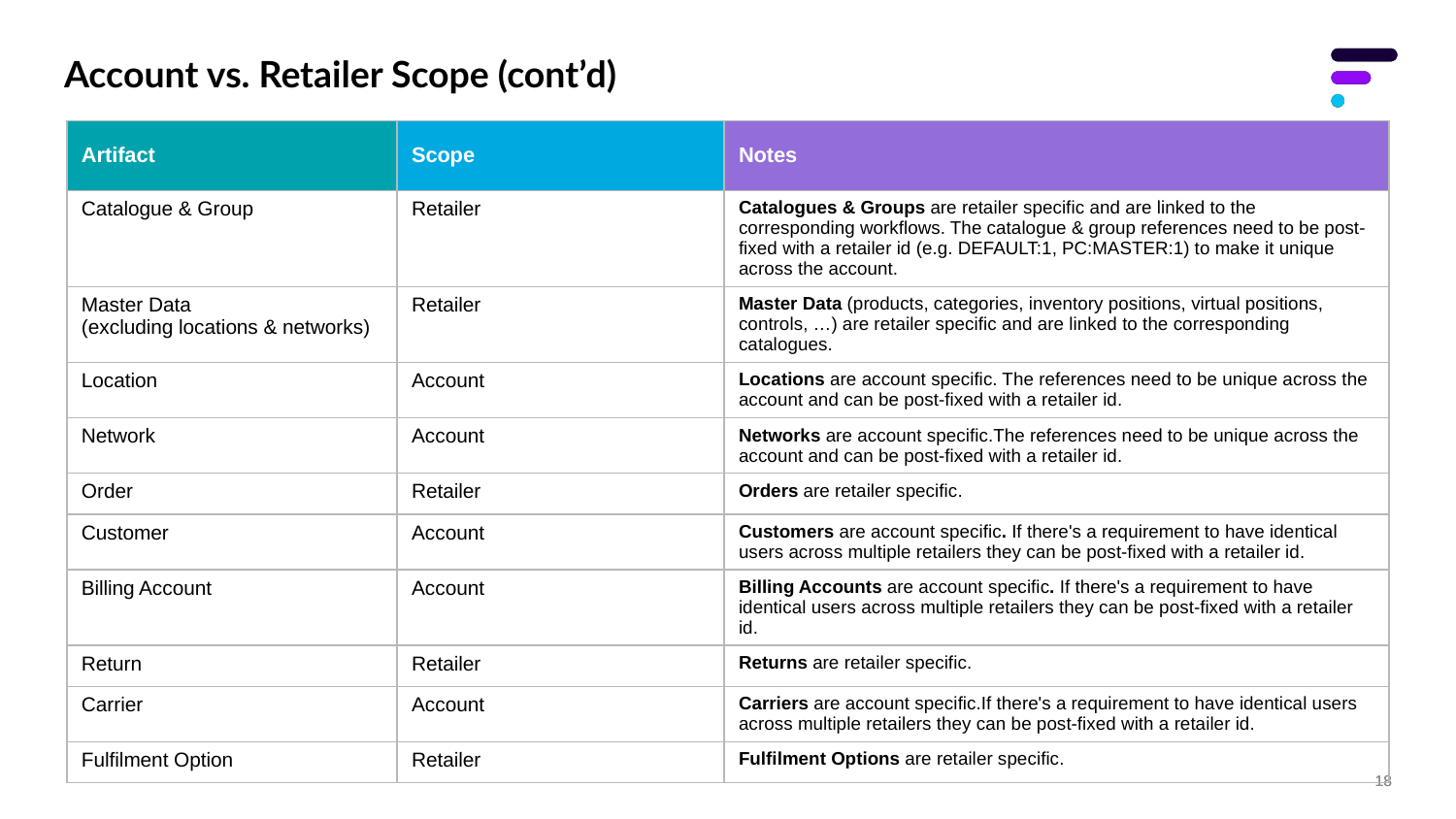

# Account vs. Retailer Scope (cont’d)
| Artifact | Scope | Notes |
| --- | --- | --- |
| Catalogue & Group | Retailer | Catalogues & Groups are retailer specific and are linked to the corresponding workflows. The catalogue & group references need to be post-fixed with a retailer id (e.g. DEFAULT:1, PC:MASTER:1) to make it unique across the account. |
| Master Data (excluding locations & networks) | Retailer | Master Data (products, categories, inventory positions, virtual positions, controls, …) are retailer specific and are linked to the corresponding catalogues. |
| Location | Account | Locations are account specific. The references need to be unique across the account and can be post-fixed with a retailer id. |
| Network | Account | Networks are account specific.The references need to be unique across the account and can be post-fixed with a retailer id. |
| Order | Retailer | Orders are retailer specific. |
| Customer | Account | Customers are account specific. If there's a requirement to have identical users across multiple retailers they can be post-fixed with a retailer id. |
| Billing Account | Account | Billing Accounts are account specific. If there's a requirement to have identical users across multiple retailers they can be post-fixed with a retailer id. |
| Return | Retailer | Returns are retailer specific. |
| Carrier | Account | Carriers are account specific.If there's a requirement to have identical users across multiple retailers they can be post-fixed with a retailer id. |
| Fulfilment Option | Retailer | Fulfilment Options are retailer specific. |